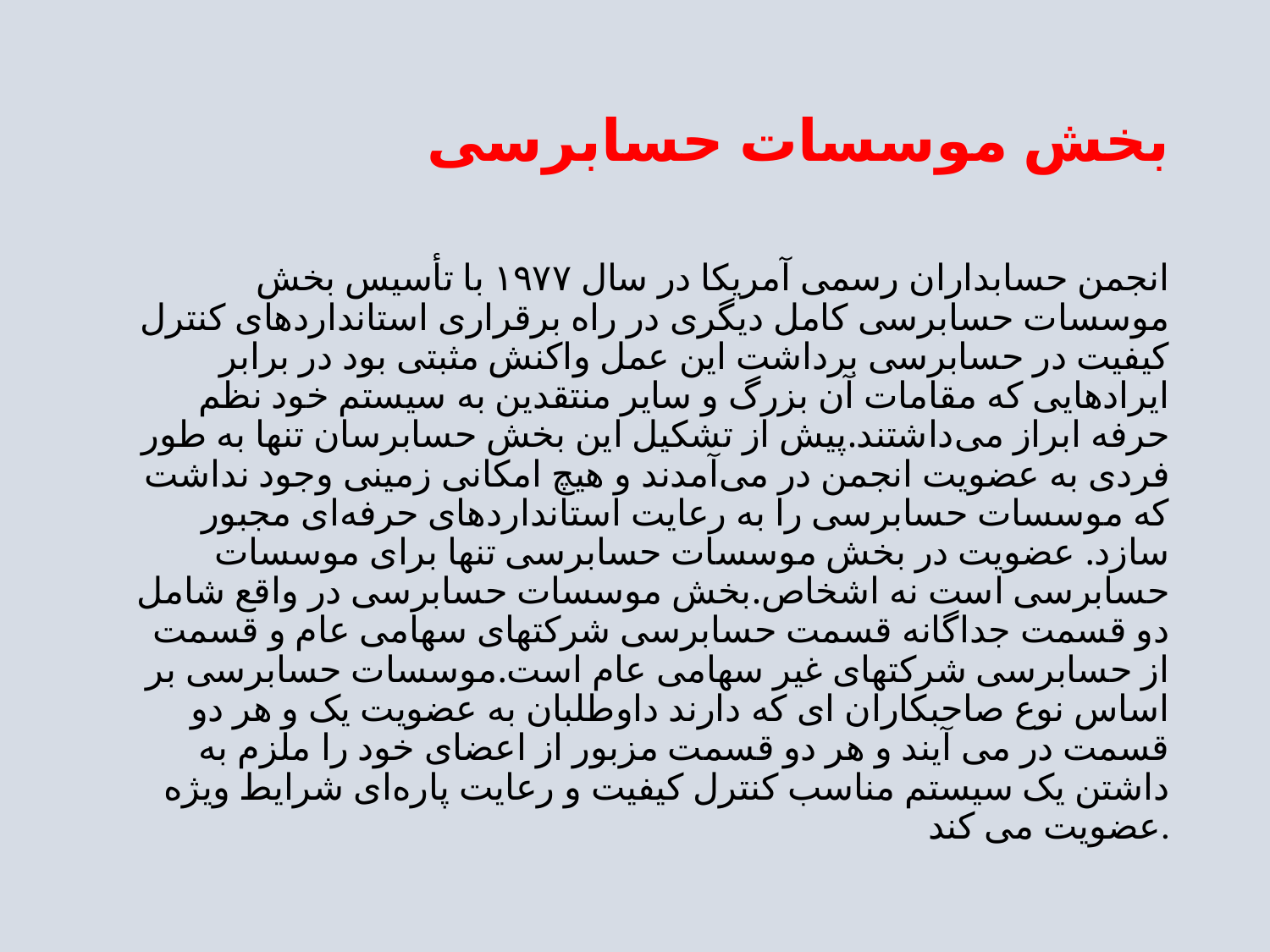

# بخش موسسات حسابرسی
انجمن حسابداران رسمی آمریکا در سال ۱۹۷۷ با تأسیس بخش موسسات حسابرسی کامل دیگری در راه برقراری استانداردهای کنترل کیفیت در حسابرسی برداشت این عمل واکنش مثبتی بود در برابر ایرادهایی که مقامات آن بزرگ و سایر منتقدین به سیستم خود نظم حرفه ابراز می‌داشتند.پیش از تشکیل این بخش حسابرسان تنها به طور فردی به عضویت انجمن در می‌آمدند و هیچ امکانی زمینی وجود نداشت که موسسات حسابرسی را به رعایت استانداردهای حرفه‌ای مجبور سازد. عضویت در بخش موسسات حسابرسی تنها برای موسسات حسابرسی است نه اشخاص.بخش موسسات حسابرسی در واقع شامل دو قسمت جداگانه قسمت حسابرسی شرکتهای سهامی عام و قسمت از حسابرسی شرکتهای غیر سهامی عام است.موسسات حسابرسی بر اساس نوع صاحبکاران ای که دارند داوطلبان به عضویت یک و هر دو قسمت در می آیند و هر دو قسمت مزبور از اعضای خود را ملزم به داشتن یک سیستم مناسب کنترل کیفیت و رعایت پاره‌ای شرایط ویژه عضویت می کند.